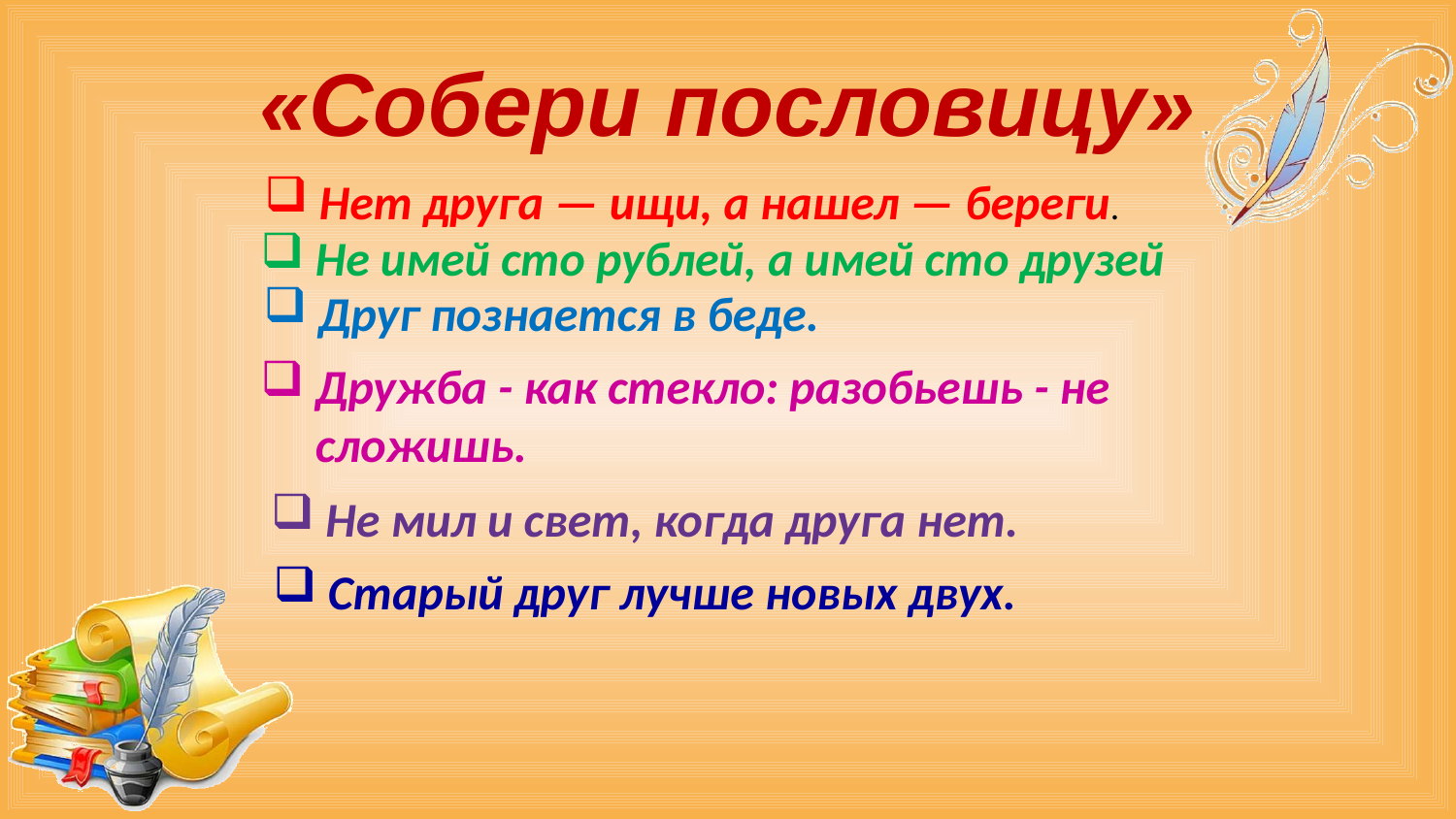

# «Собери пословицу»
Нет друга — ищи, а нашел — береги.
Не имей сто рублей, а имей сто друзей
Друг познается в беде.
Дружба - как стекло: разобьешь - не сложишь.
Не мил и свет, когда друга нет.
Старый друг лучше новых двух.